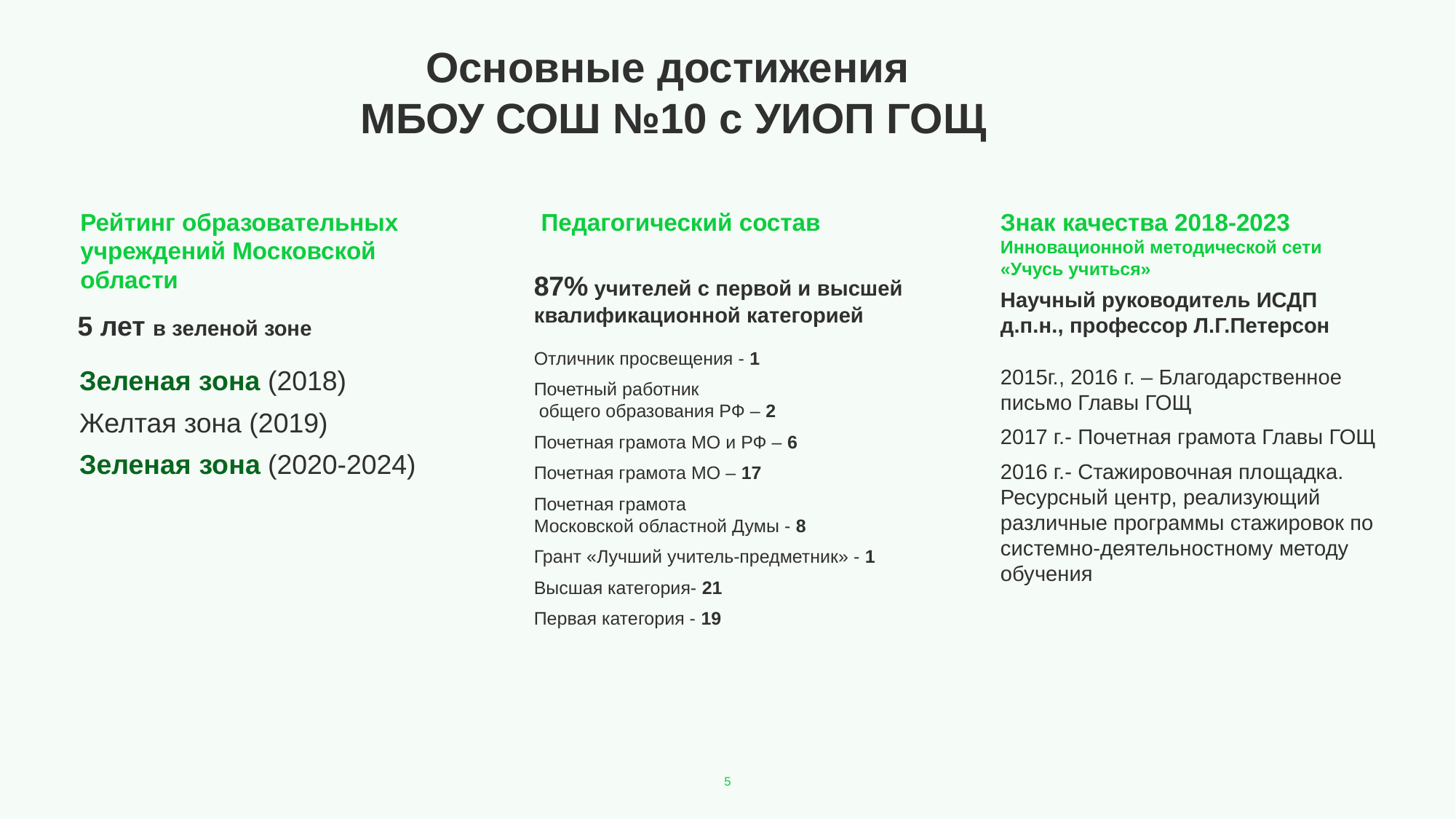

# Основные достижения МБОУ СОШ №10 с УИОП ГОЩ

Рейтинг образовательных учреждений Московской области
Педагогический состав
Знак качества 2018-2023 Инновационной методической сети «Учусь учиться»
87% учителей с первой и высшей квалификационной категорией
Научный руководитель ИСДП д.п.н., профессор Л.Г.Петерсон

5 лет в зеленой зоне
Отличник просвещения - 1
Почетный работник                                          общего образования РФ – 2
Почетная грамота МО и РФ – 6
Почетная грамота МО – 17
Почетная грамота                             Московской областной Думы - 8
Грант «Лучший учитель-предметник» - 1
Высшая категория- 21
Первая категория - 19
2015г., 2016 г. – Благодарственное письмо Главы ГОЩ
2017 г.- Почетная грамота Главы ГОЩ
2016 г.- Стажировочная площадка. Ресурсный центр, реализующий различные программы стажировок по системно-деятельностному методу обучения

Зеленая зона (2018)
Желтая зона (2019)
Зеленая зона (2020-2024)

5